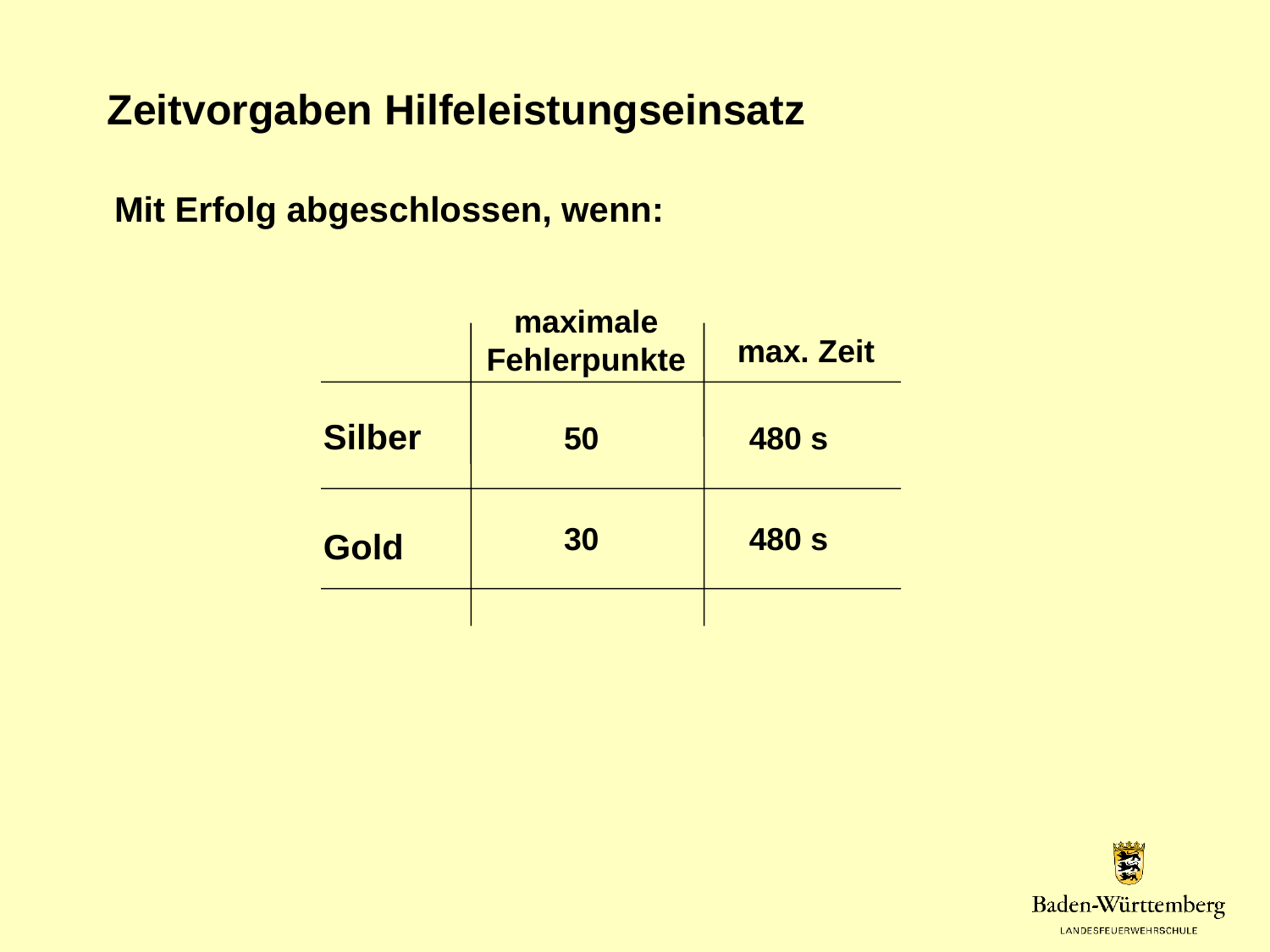

Zeitvorgaben Hilfeleistungseinsatz
Mit Erfolg abgeschlossen, wenn:
maximale
Fehlerpunkte

max. Zeit

Silber
50
480 s
30
480 s
Gold